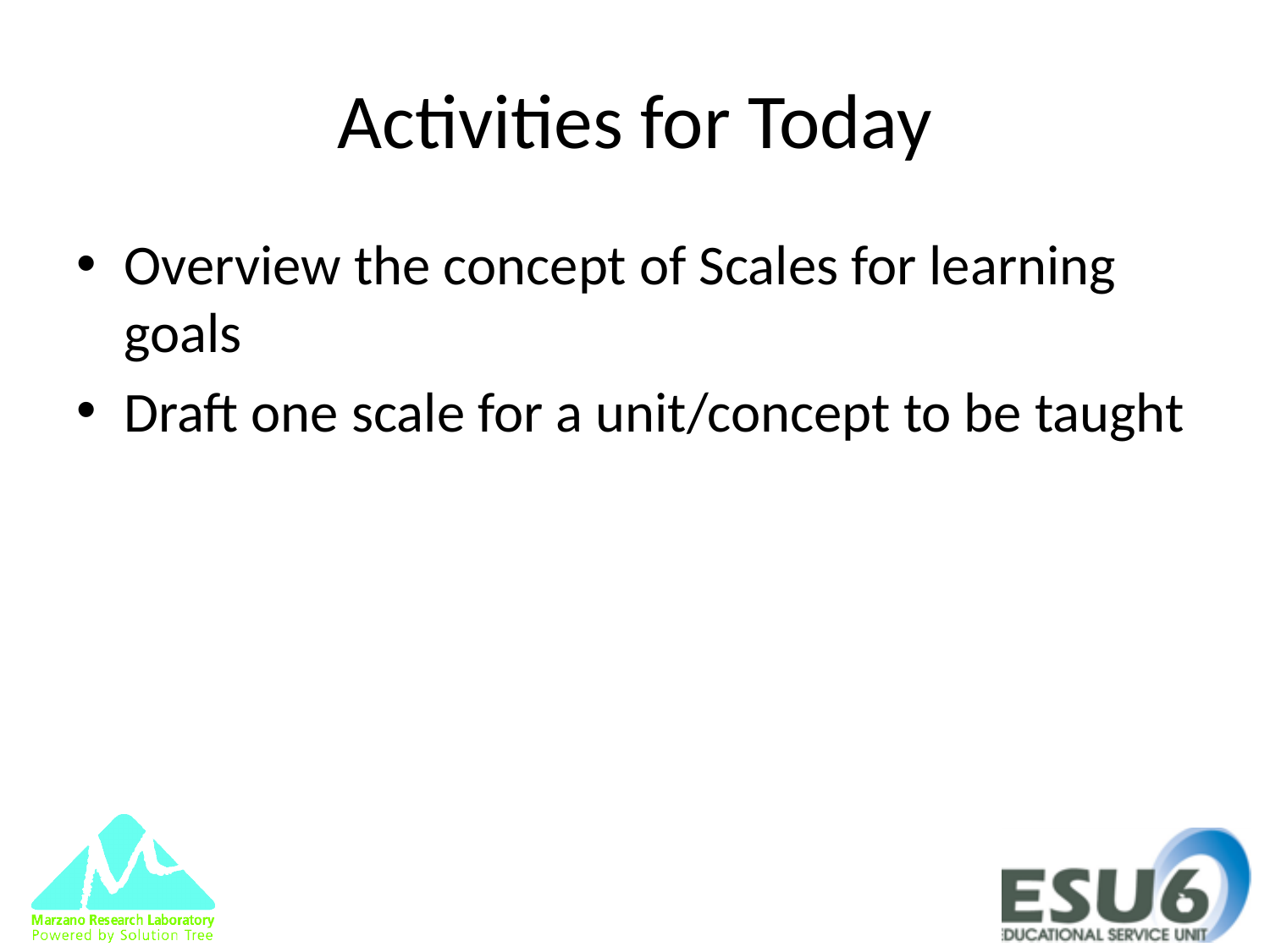

# Activities for Today
Overview the concept of Scales for learning goals
Draft one scale for a unit/concept to be taught